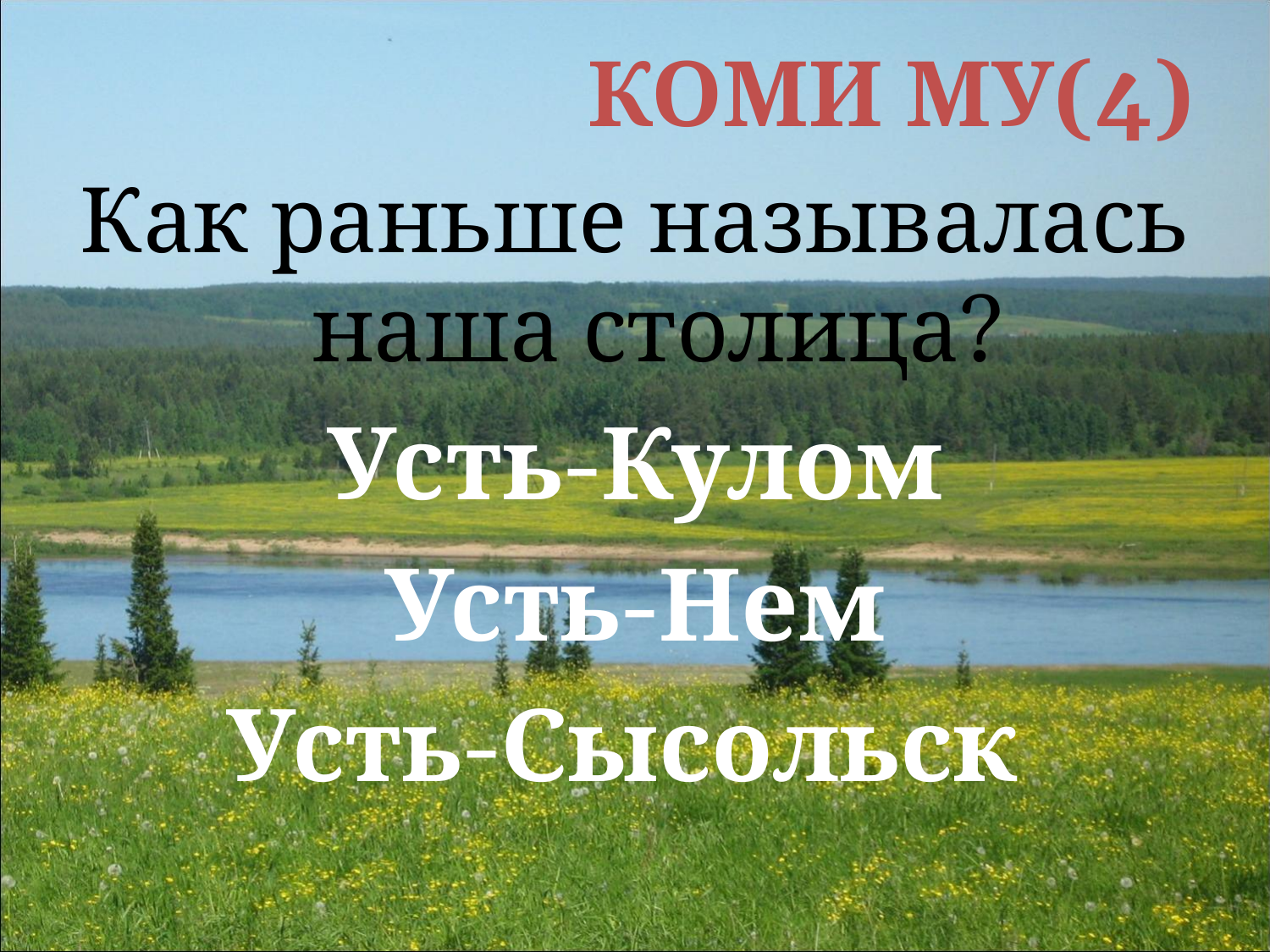

КОМИ МУ(4)
Как раньше называлась наша столица?
Усть-Кулом
Усть-Нем
Усть-Сысольск